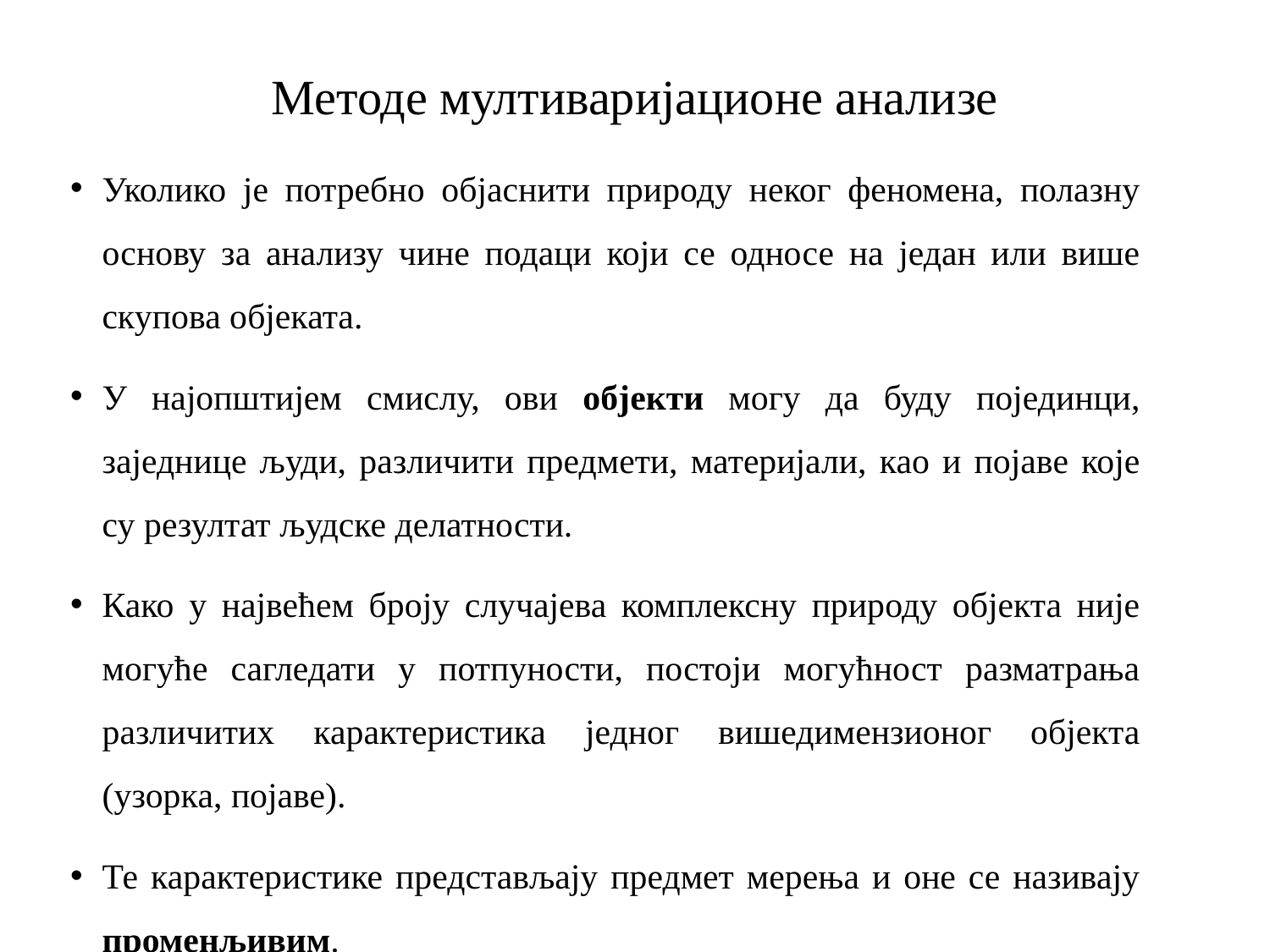

Методе мултиваријационе анализе
Уколико је потребно објаснити природу неког феномена, полазну основу за анализу чине подаци који се односе на један или више скупова објеката.
У најопштијем смислу, ови објекти могу да буду појединци, заједнице људи, различити предмети, материјали, као и појаве које су резултат људске делатности.
Како у највећем броју случајева комплексну природу објекта није могуће сагледати у потпуности, постоји могућност разматрања различитих карактеристика једног вишедимензионог објекта (узорка, појаве).
Те карактеристике представљају предмет мерења и оне се називају променљивим.
Природа објекта (узорка) испитује се симултаним мерењем више променљивих на свакој проби (јединици посматрања) из једног или више скупова објеката.